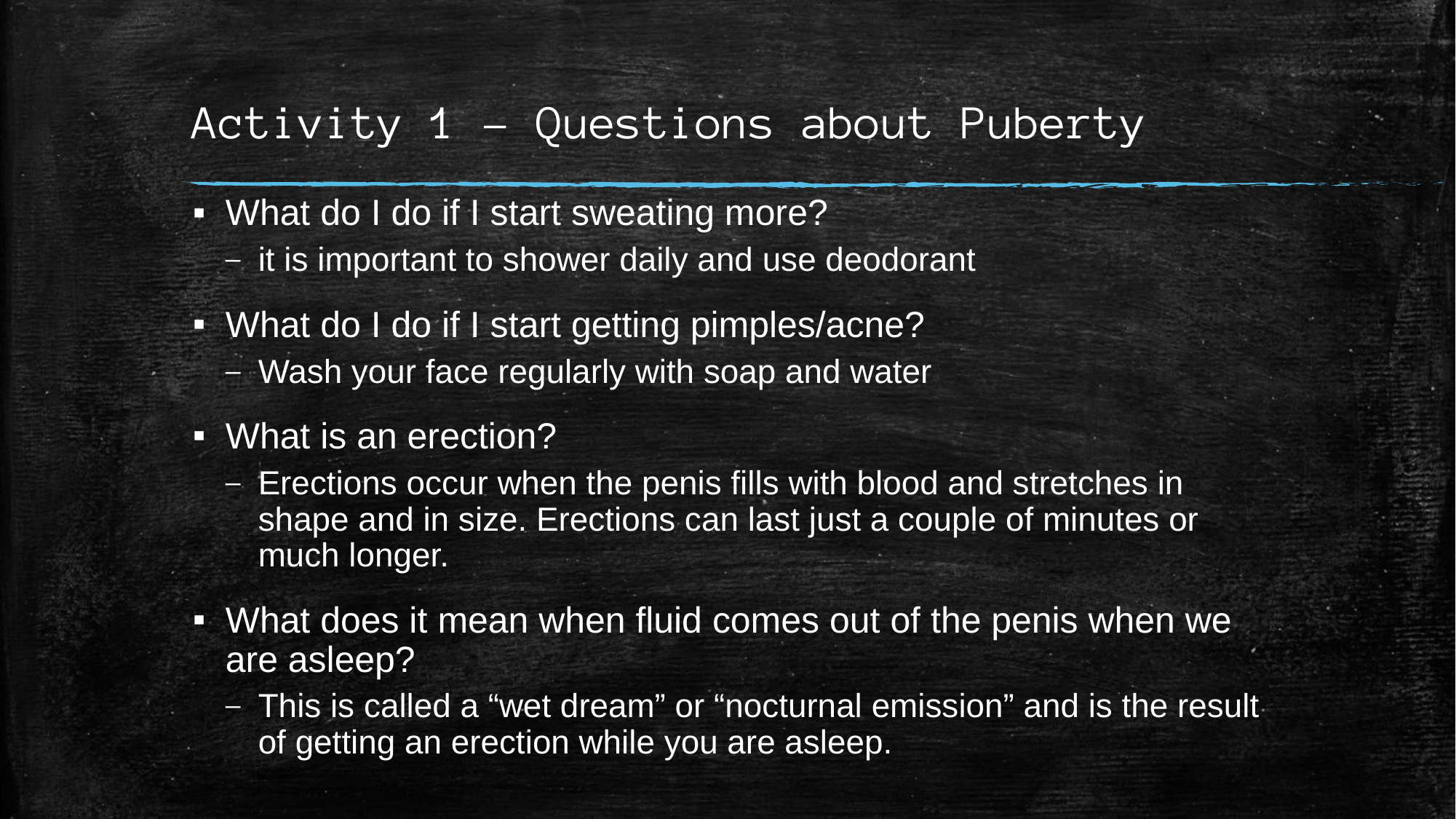

# Activity 1 – Questions about Puberty
What do I do if I start sweating more?
it is important to shower daily and use deodorant
What do I do if I start getting pimples/acne?
Wash your face regularly with soap and water
What is an erection?
Erections occur when the penis fills with blood and stretches in shape and in size. Erections can last just a couple of minutes or much longer.
What does it mean when fluid comes out of the penis when we are asleep?
This is called a “wet dream” or “nocturnal emission” and is the result of getting an erection while you are asleep.